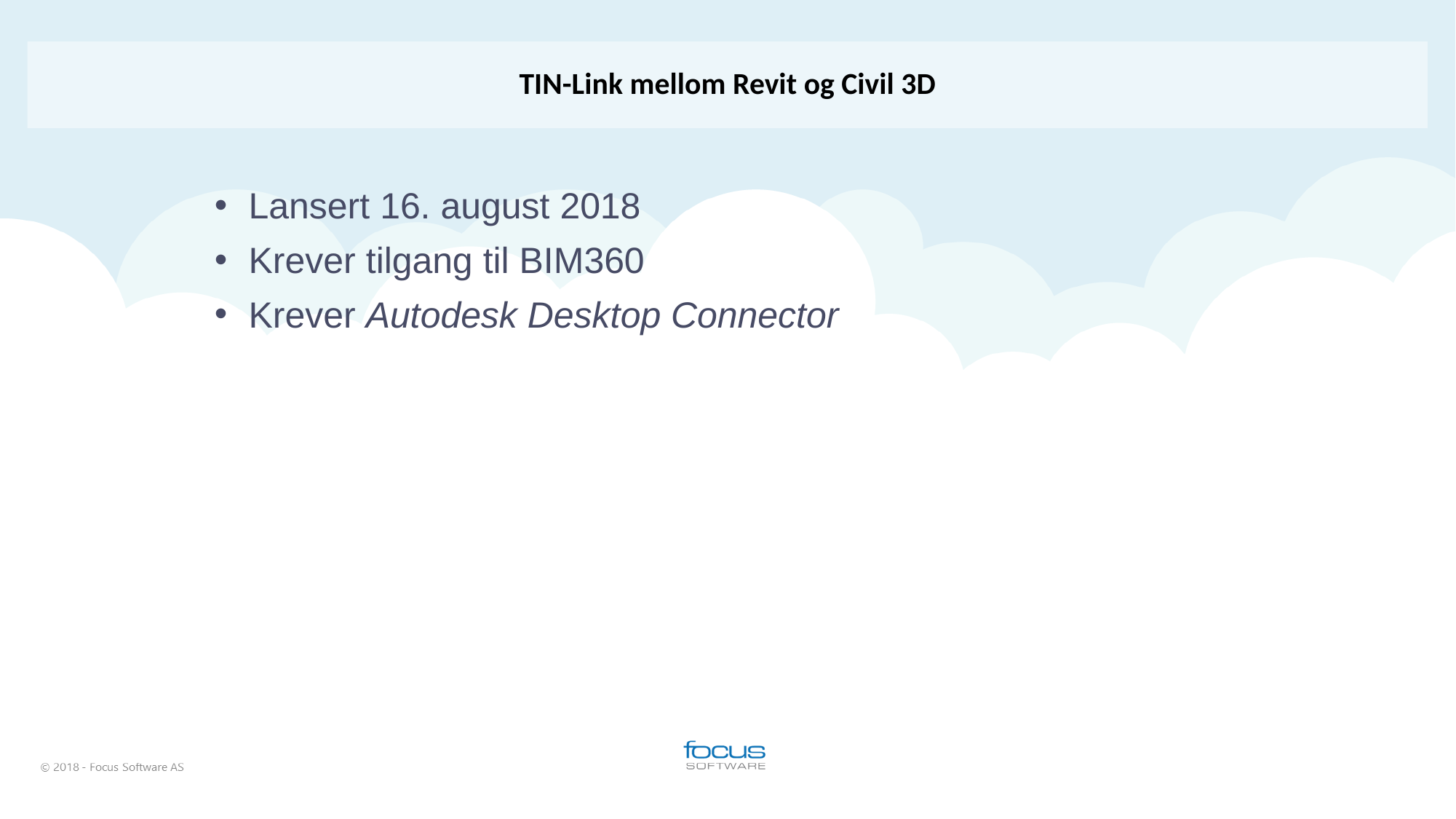

TIN-Link mellom Revit og Civil 3D
Lansert 16. august 2018
Krever tilgang til BIM360
Krever Autodesk Desktop Connector